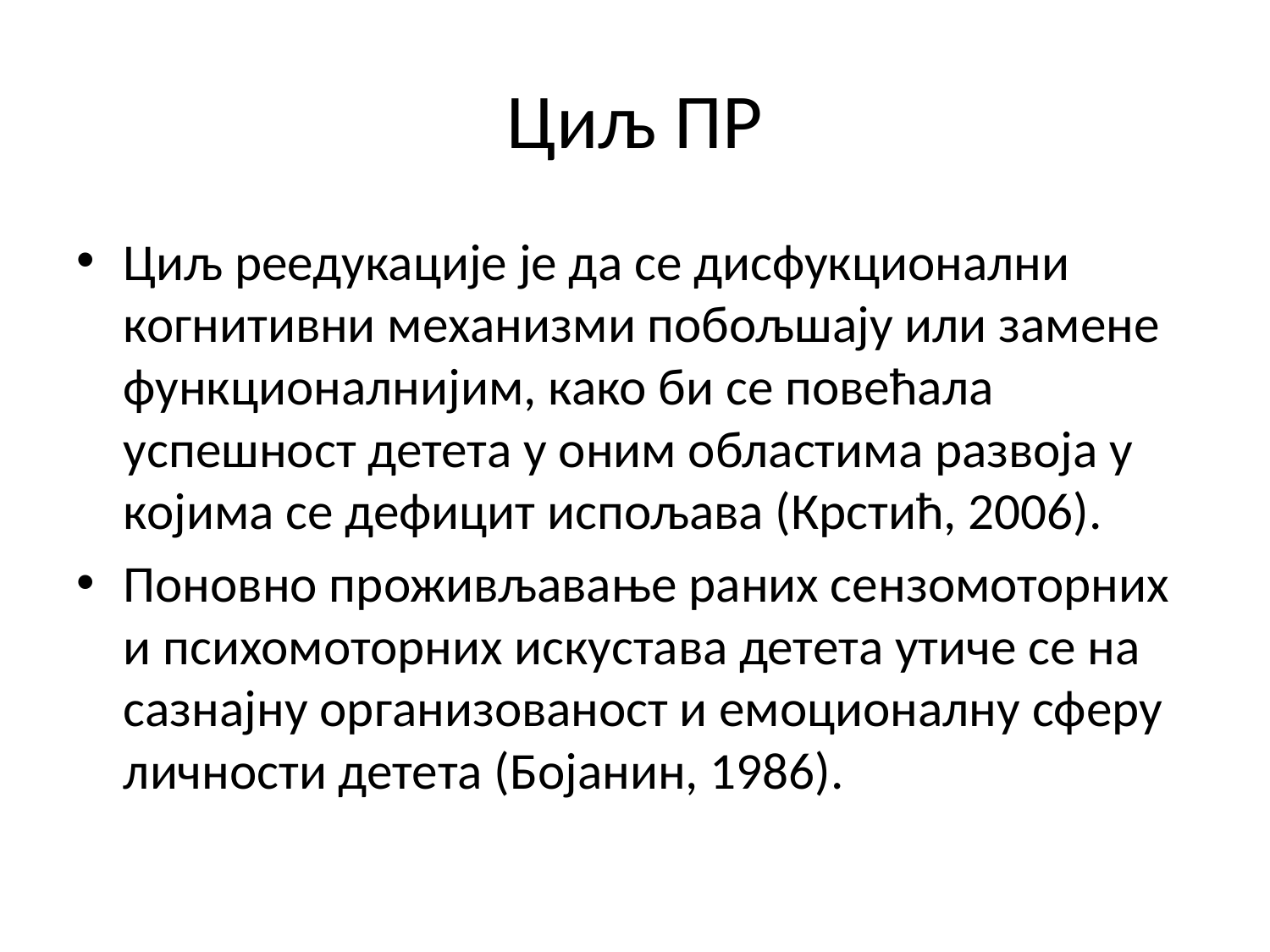

# Циљ ПР
Циљ реедукације је да се дисфукционални когнитивни механизми побољшају или замене функционалнијим, како би се повећала успешност детета у оним областима развоја у којима се дефицит испољава (Крстић, 2006).
Поновно проживљавање раних сензомоторних и психомоторних искустава детета утиче се на сазнајну организованост и емоционалну сферу личности детета (Бојанин, 1986).